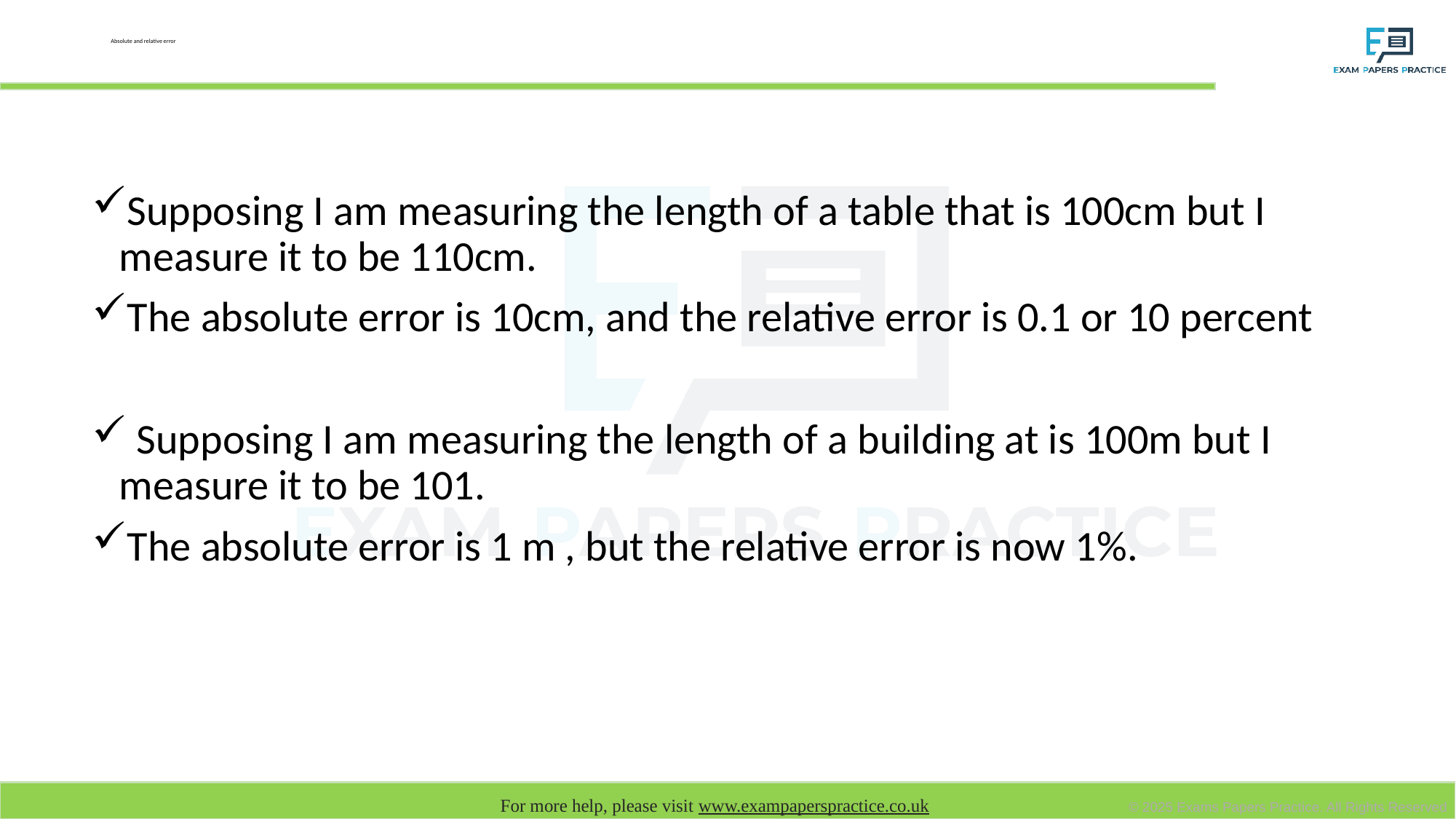

# Absolute and relative error
Supposing I am measuring the length of a table that is 100cm but I measure it to be 110cm.
The absolute error is 10cm, and the relative error is 0.1 or 10 percent

 Supposing I am measuring the length of a building at is 100m but I measure it to be 101.
The absolute error is 1 m , but the relative error is now 1%.